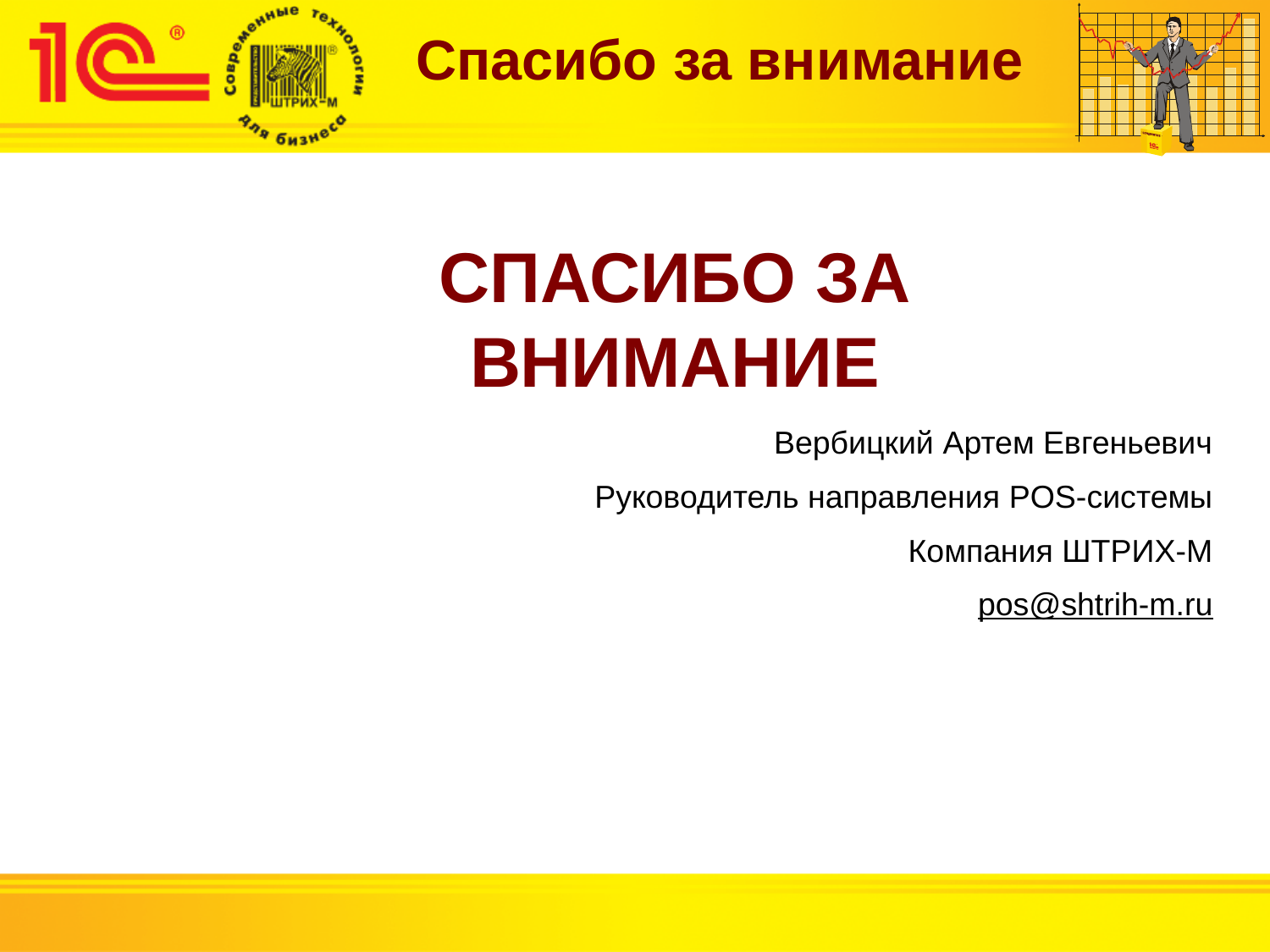

# Спасибо за внимание
СПАСИБО ЗА ВНИМАНИЕ

Вербицкий Артем Евгеньевич
Руководитель направления POS-системы
Компания ШТРИХ-М
pos@shtrih-m.ru